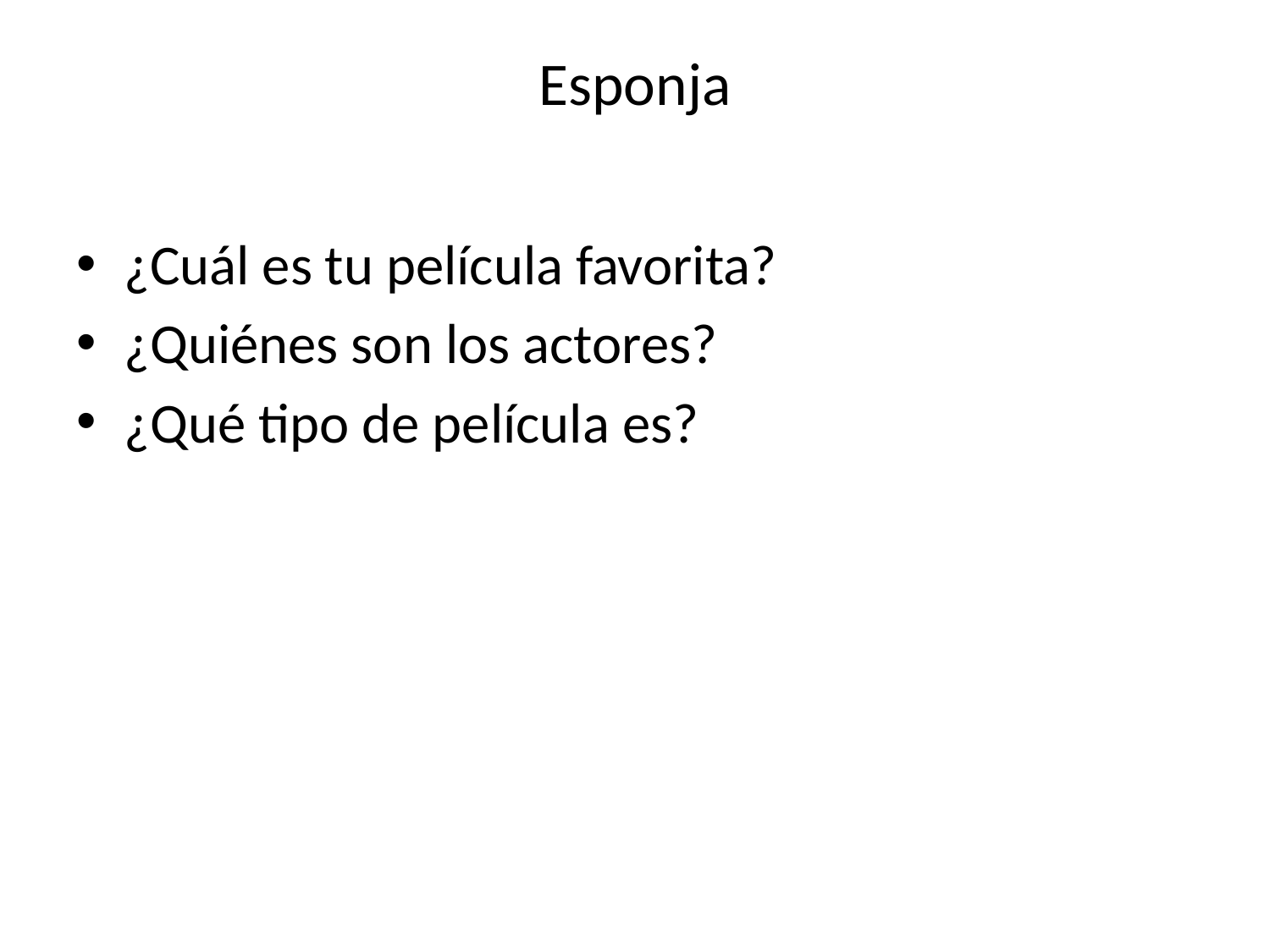

# Esponja
¿Cuál es tu película favorita?
¿Quiénes son los actores?
¿Qué tipo de película es?